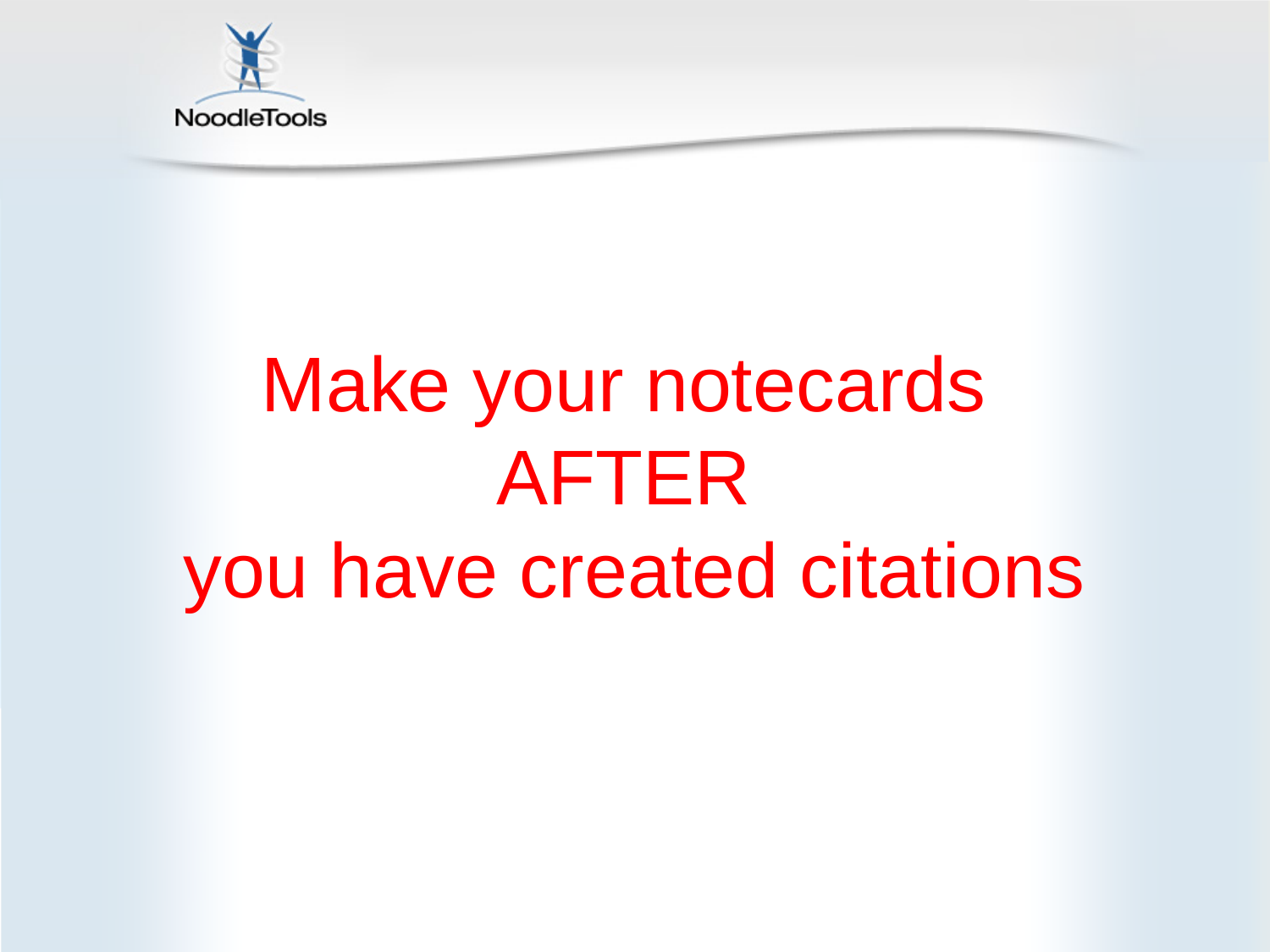

Make your notecards
AFTER
you have created citations